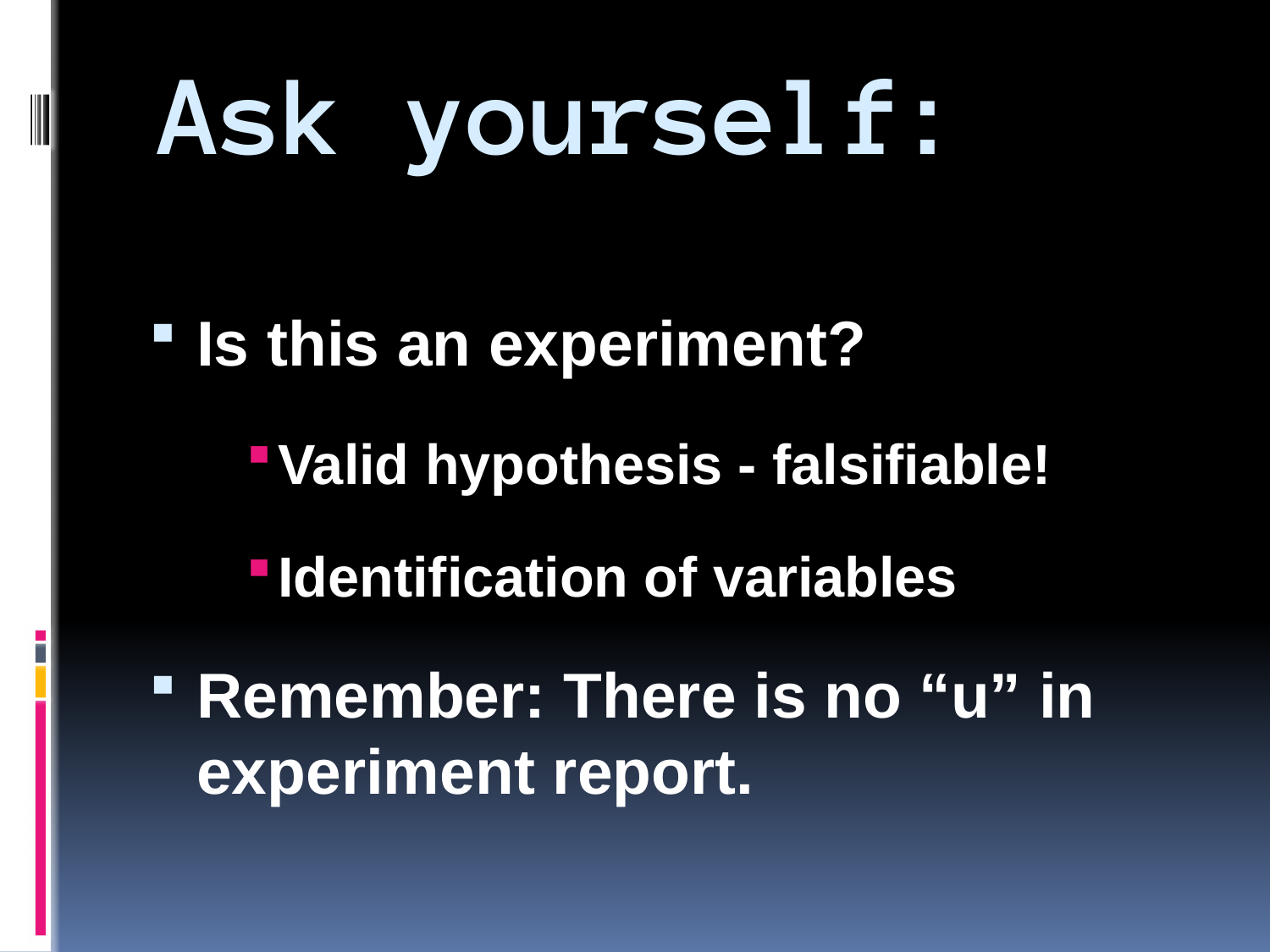

# Ask yourself:
Is this an experiment?
Valid hypothesis - falsifiable!
Identification of variables
Remember: There is no “u” in experiment report.